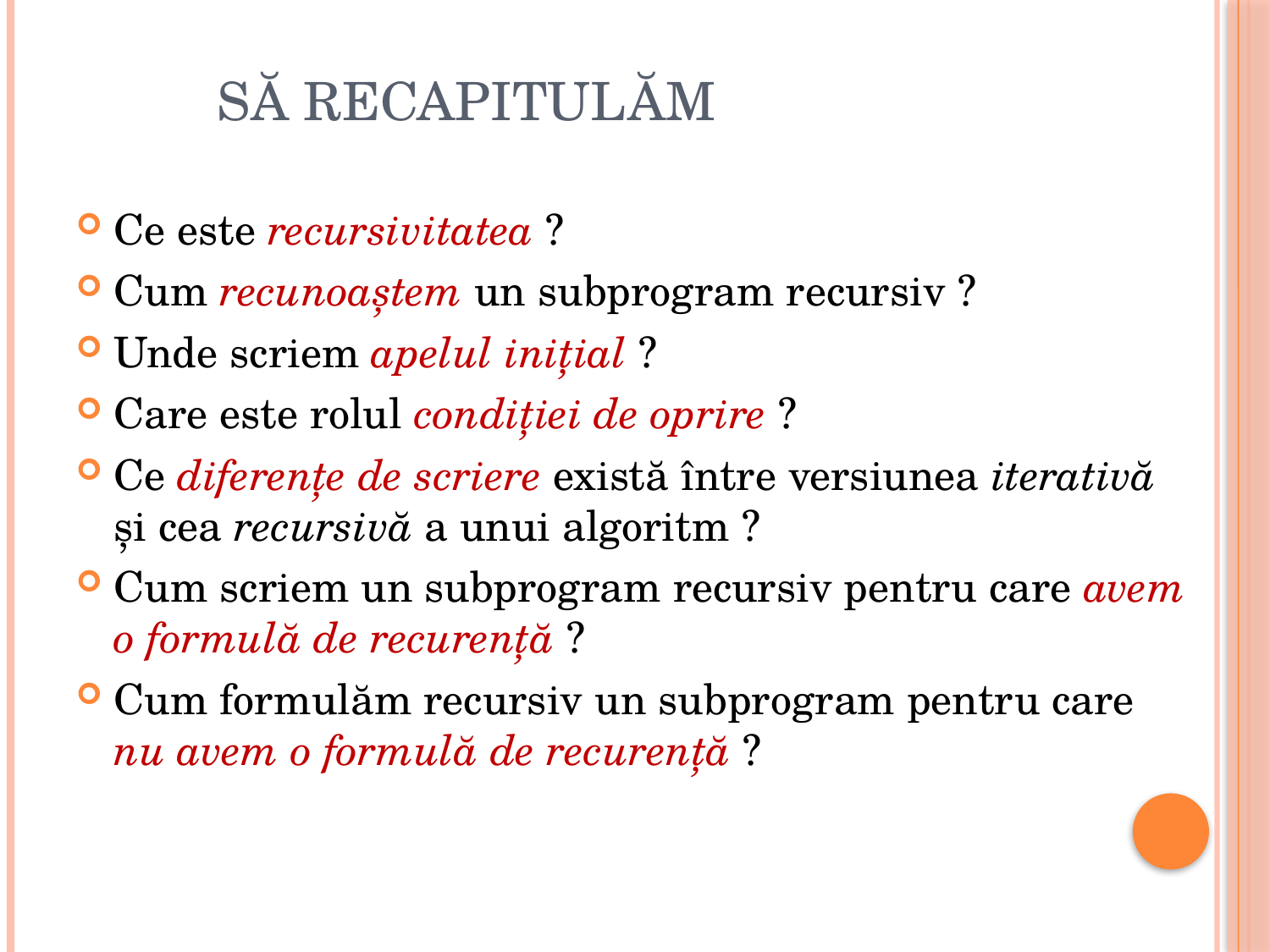

# Să recapitulăm
Ce este recursivitatea ?
Cum recunoaştem un subprogram recursiv ?
Unde scriem apelul iniţial ?
Care este rolul condiţiei de oprire ?
Ce diferenţe de scriere există între versiunea iterativă şi cea recursivă a unui algoritm ?
Cum scriem un subprogram recursiv pentru care avem o formulă de recurenţă ?
Cum formulăm recursiv un subprogram pentru care nu avem o formulă de recurenţă ?